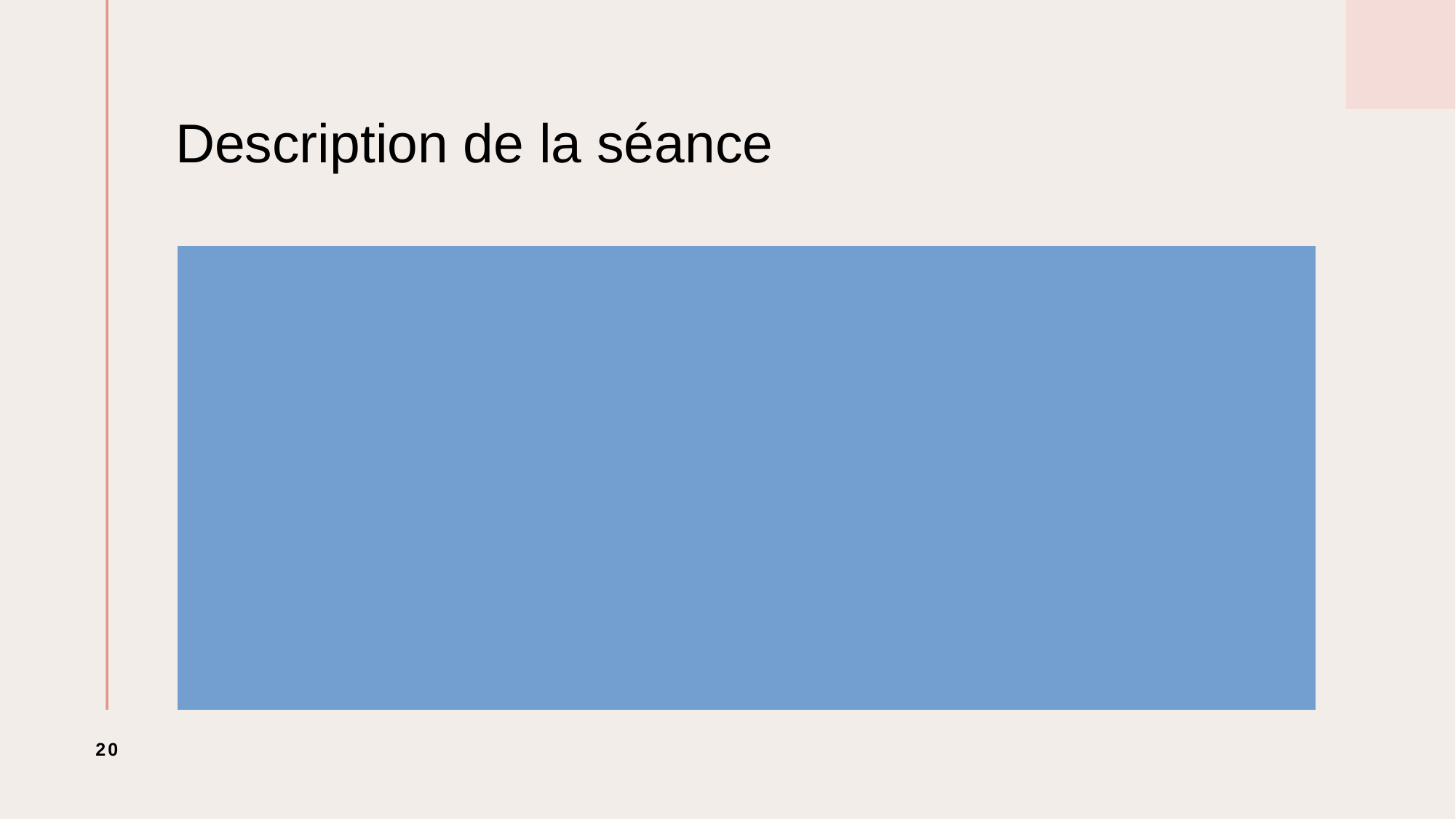

# Description de la séance
Deuxième heure :
Utilisation de l’IA Microsoft Bing Image Creator pour répondre à des questions

20